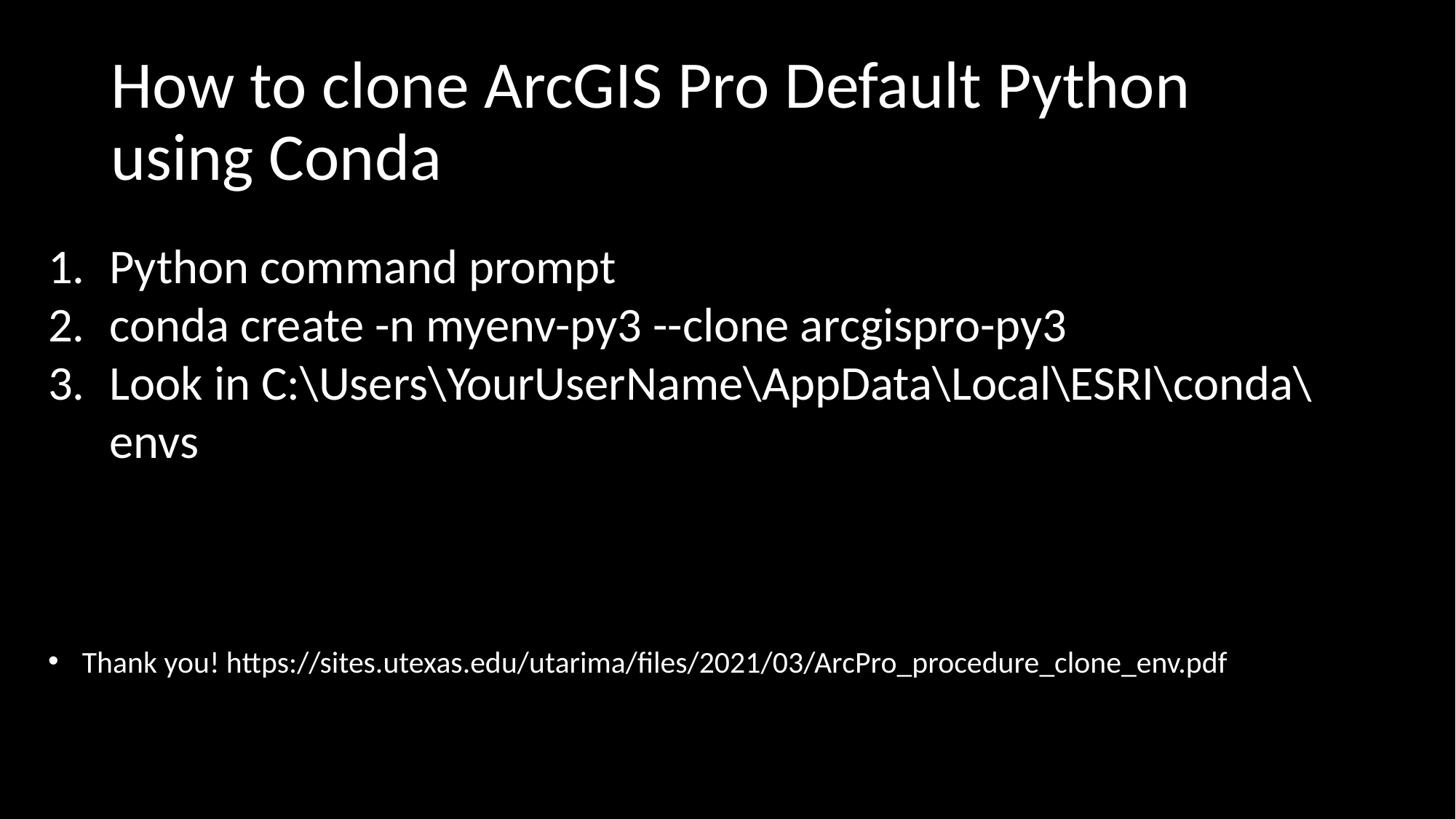

# How to clone ArcGIS Pro Default Python using Conda
Python command prompt
conda create -n myenv-py3 --clone arcgispro-py3
Look in C:\Users\YourUserName\AppData\Local\ESRI\conda\envs

Thank you! https://sites.utexas.edu/utarima/files/2021/03/ArcPro_procedure_clone_env.pdf